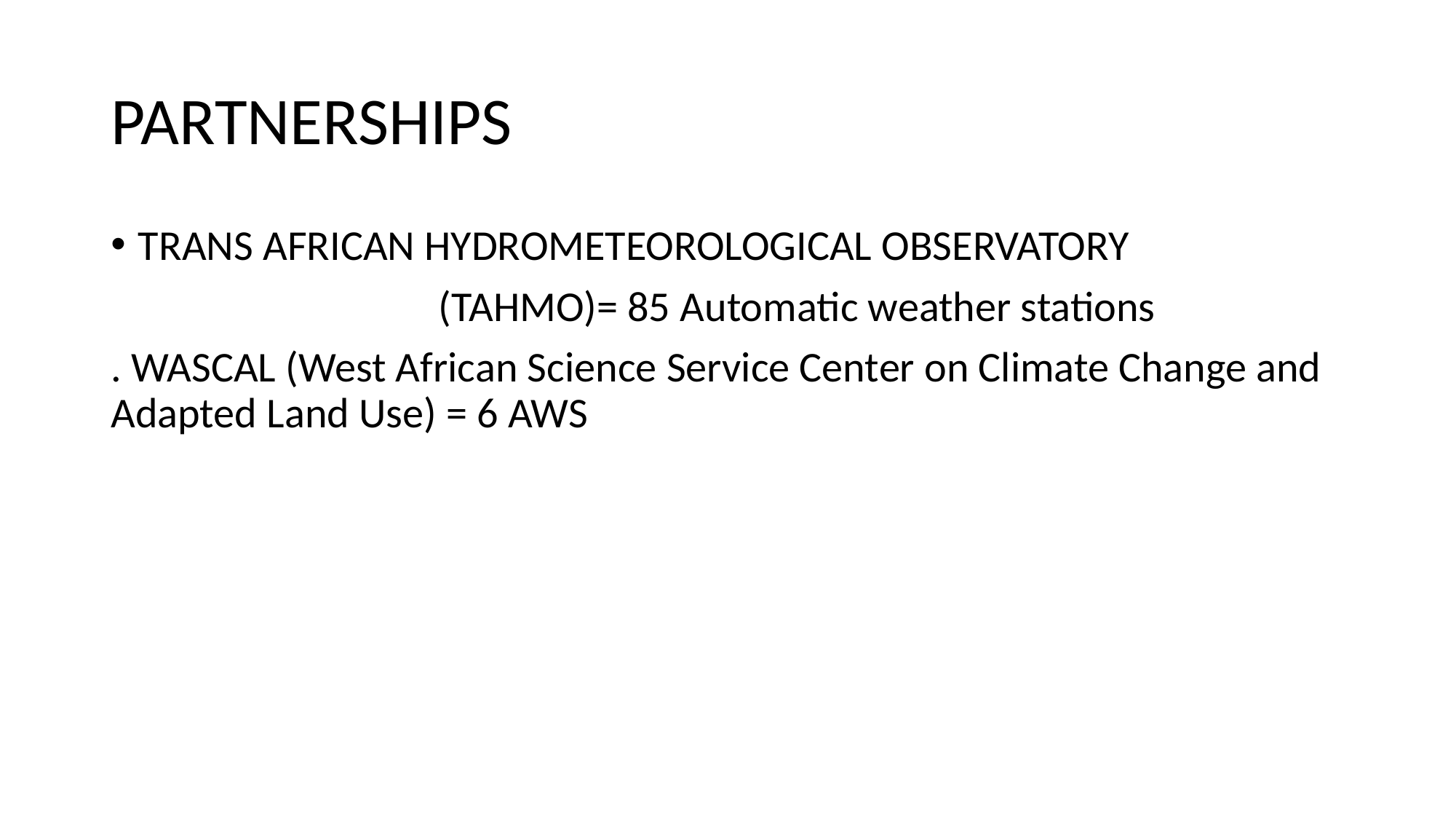

# PARTNERSHIPS
TRANS AFRICAN HYDROMETEOROLOGICAL OBSERVATORY
                                  (TAHMO)= 85 Automatic weather stations
. WASCAL (West African Science Service Center on Climate Change and Adapted Land Use) = 6 AWS